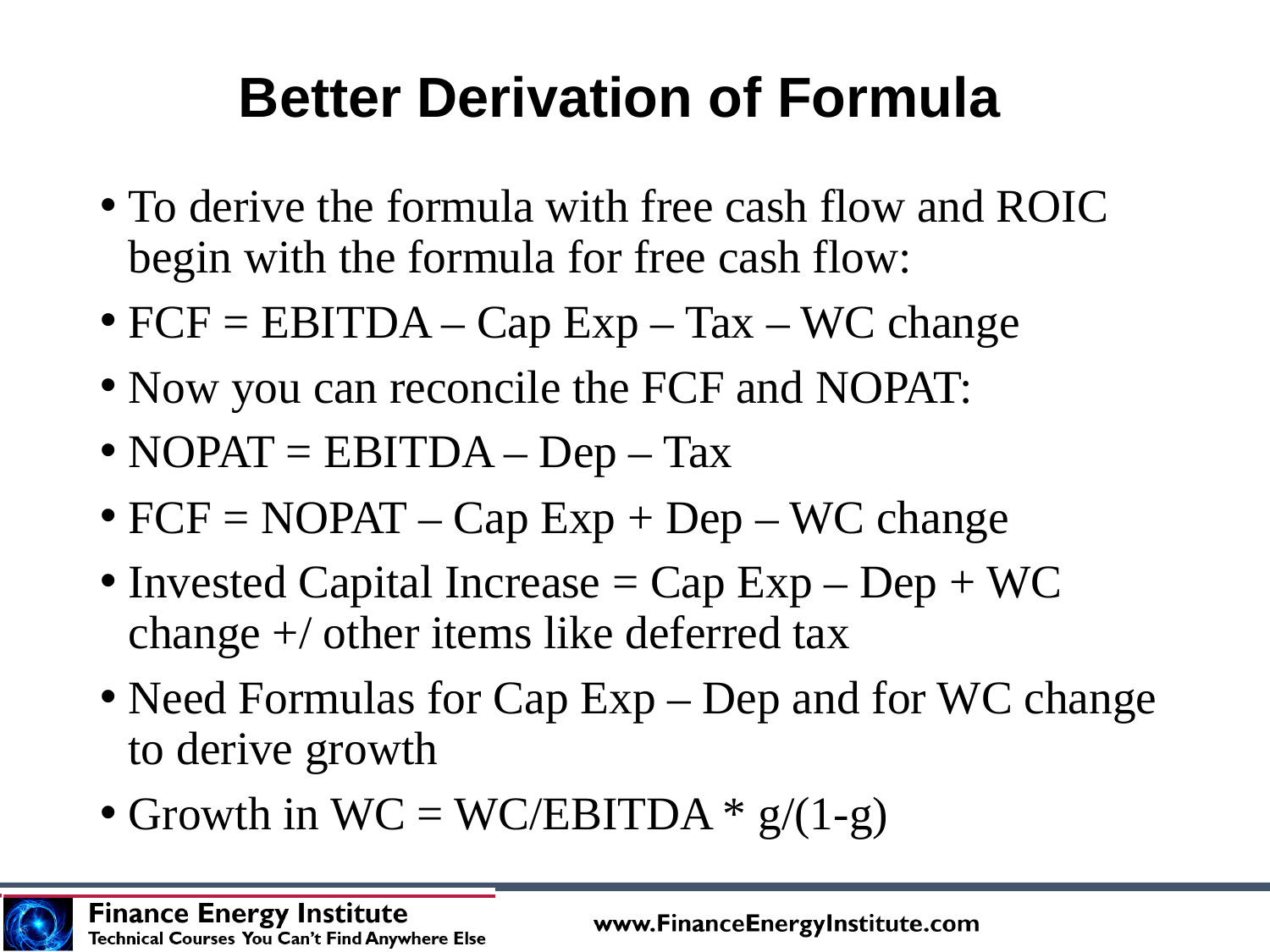

# Better Derivation of Formula
To derive the formula with free cash flow and ROIC begin with the formula for free cash flow:
FCF = EBITDA – Cap Exp – Tax – WC change
Now you can reconcile the FCF and NOPAT:
NOPAT = EBITDA – Dep – Tax
FCF = NOPAT – Cap Exp + Dep – WC change
Invested Capital Increase = Cap Exp – Dep + WC change +/ other items like deferred tax
Need Formulas for Cap Exp – Dep and for WC change to derive growth
Growth in WC = WC/EBITDA * g/(1-g)